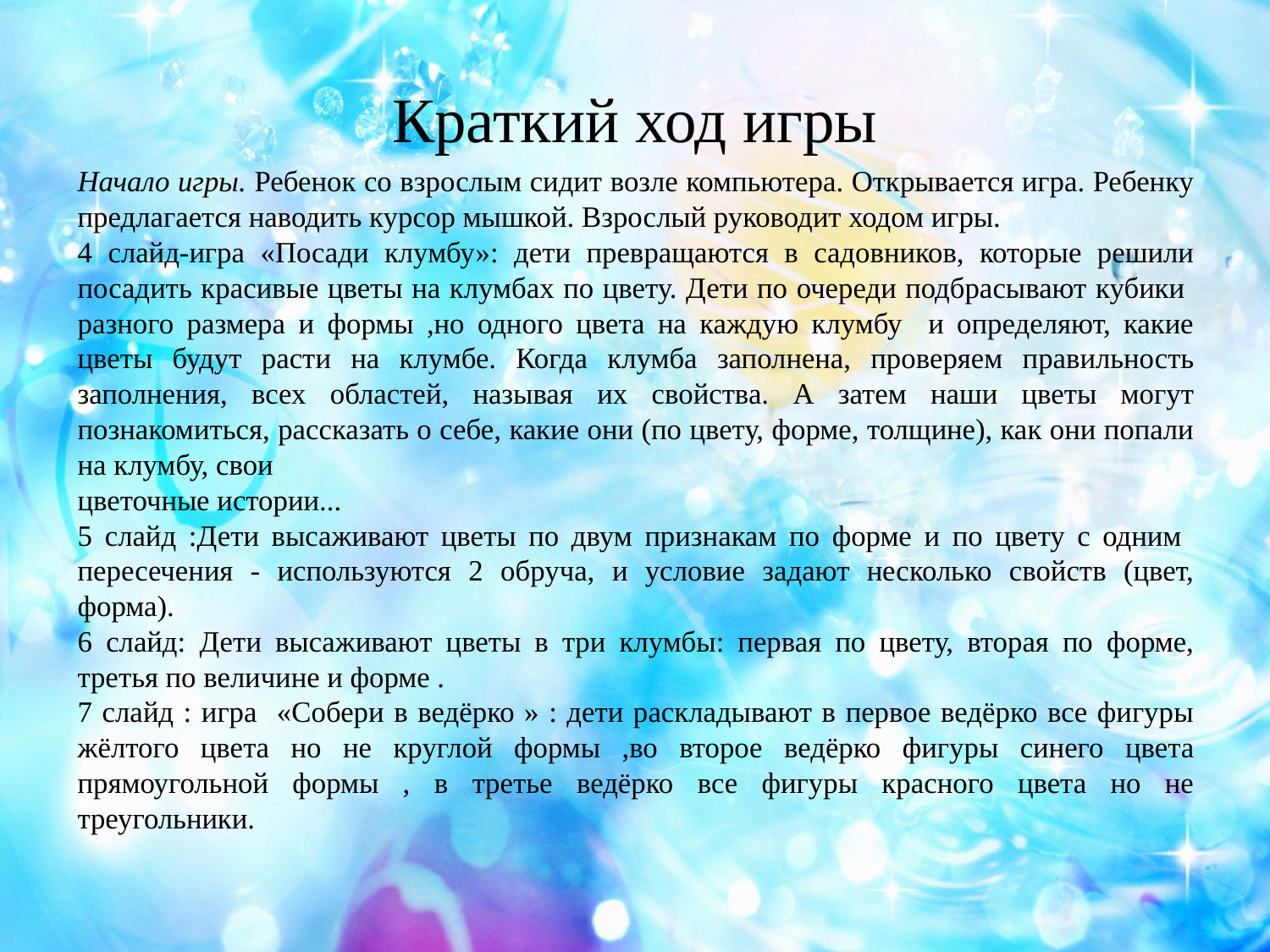

# Краткий ход игры
Начало игры. Ребенок со взрослым сидит возле компьютера. Открывается игра. Ребенку предлагается наводить курсор мышкой. Взрослый руководит ходом игры.
4 слайд-игра «Посади клумбу»: дети превращаются в садовников, которые решили посадить красивые цветы на клумбах по цвету. Дети по очереди подбрасывают кубики  разного размера и формы ,но одного цвета на каждую клумбу  и определяют, какие цветы будут расти на клумбе. Когда клумба заполнена, проверяем правильность заполнения, всех областей, называя их свойства. А затем наши цветы могут познакомиться, рассказать о себе, какие они (по цвету, форме, толщине), как они попали на клумбу, свои
цветочные истории...
5 слайд :Дети высаживают цветы по двум признакам по форме и по цвету с одним  пересечения - используются 2 обруча, и условие задают несколько свойств (цвет, форма).
6 слайд: Дети высаживают цветы в три клумбы: первая по цвету, вторая по форме, третья по величине и форме .
7 слайд : игра  «Собери в ведёрко » : дети раскладывают в первое ведёрко все фигуры жёлтого цвета но не круглой формы ,во второе ведёрко фигуры синего цвета прямоугольной формы , в третье ведёрко все фигуры красного цвета но не треугольники.